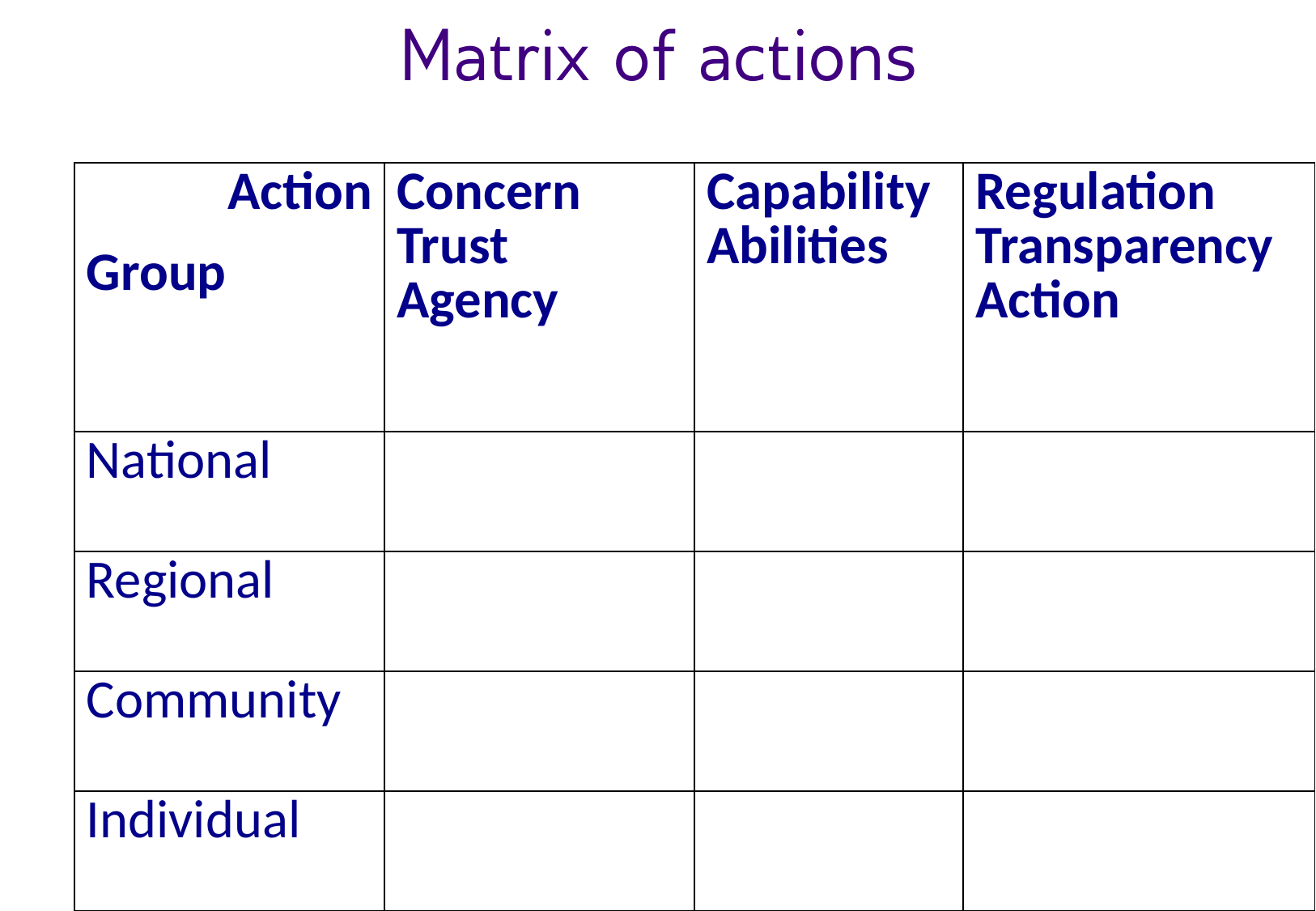

# Matrix of actions
| Action Group | Concern Trust Agency | Capability Abilities | Regulation Transparency Action |
| --- | --- | --- | --- |
| National |  |  |  |
| Regional |  |  |  |
| Community |  |  |  |
| Individual |  |  |  |